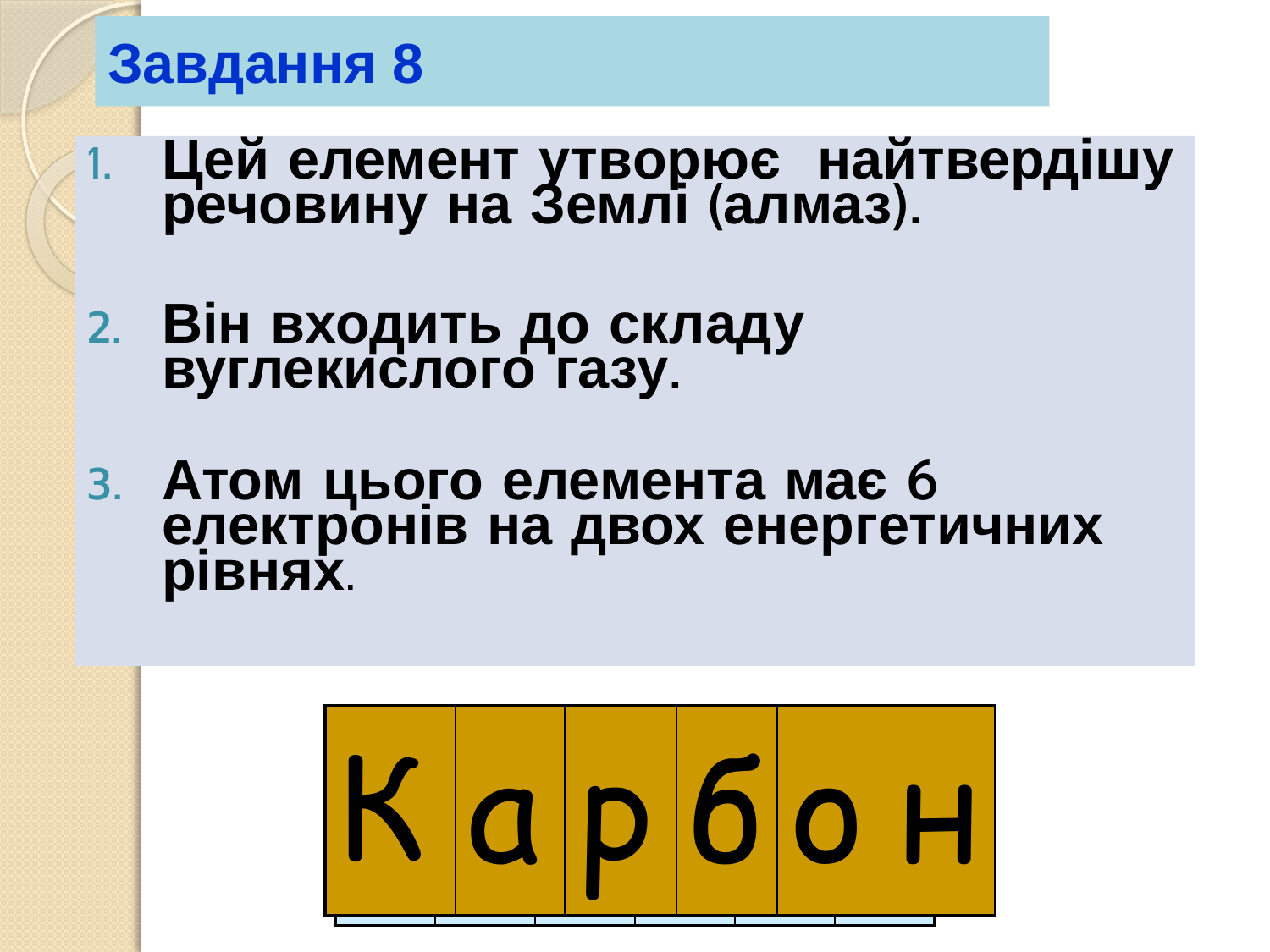

# Завдання 8
Цей елемент утворює  найтвердішу речовину на Землі (алмаз).
Він входить до складу вуглекислого газу.

Атом цього елемента має 6 електронів на двох енергетичних рівнях.
| К | а | р | б | о | н |
| --- | --- | --- | --- | --- | --- |
|  |  |  |  |  |  |
| --- | --- | --- | --- | --- | --- |